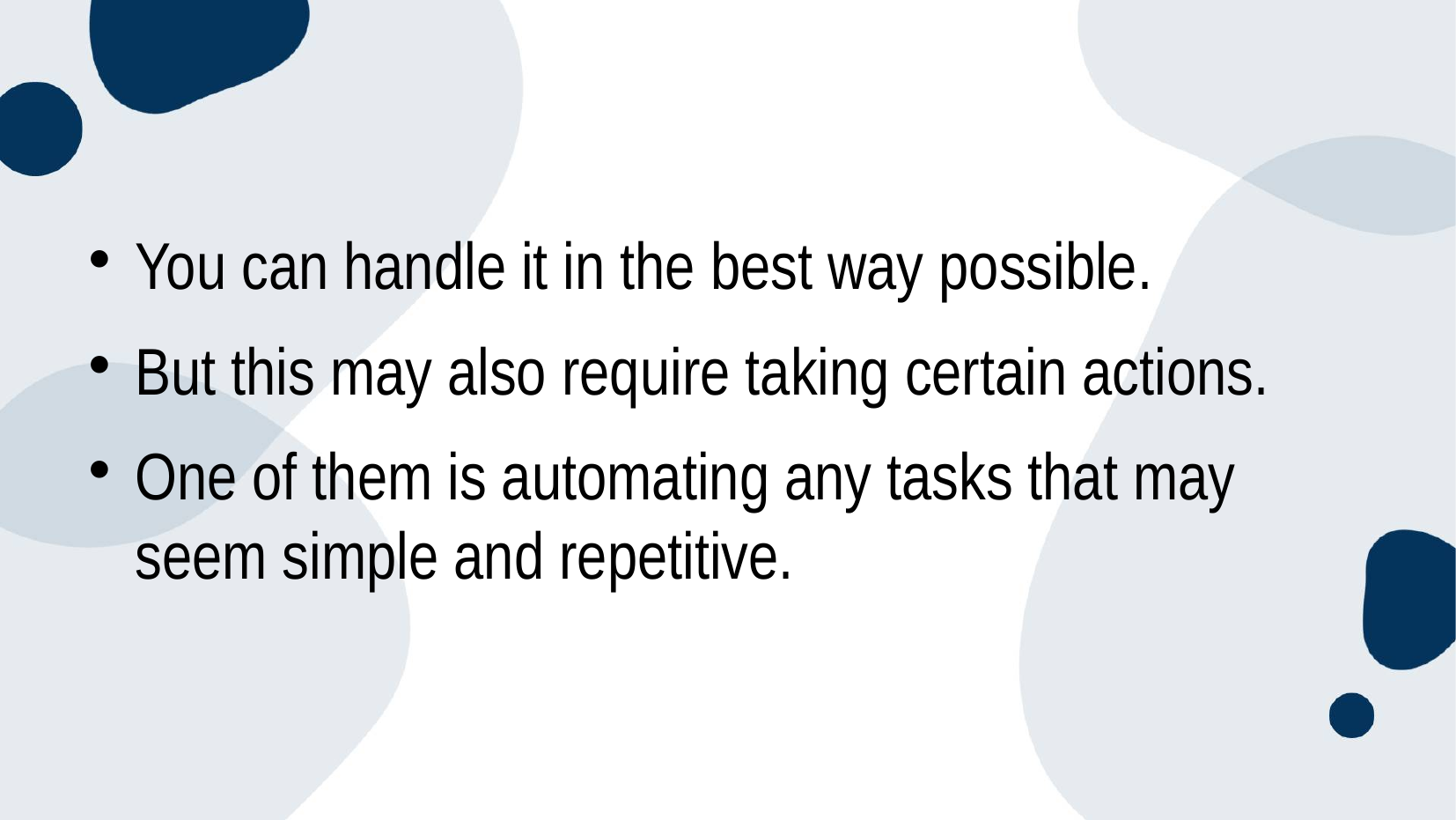

#
You can handle it in the best way possible.
But this may also require taking certain actions.
One of them is automating any tasks that may seem simple and repetitive.